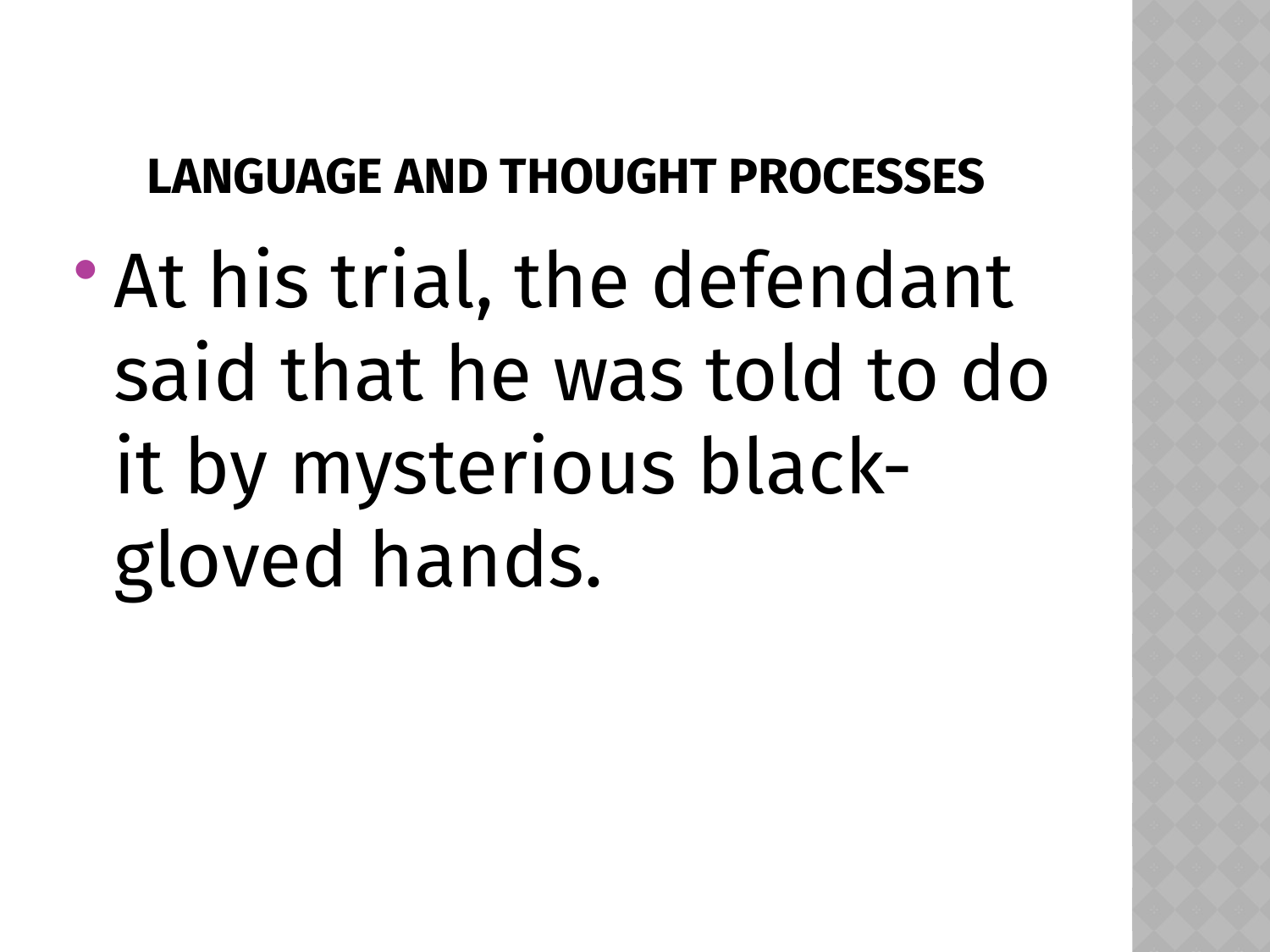

# Language and thought processes
At his trial, the defendant said that he was told to do it by mysterious black-gloved hands.